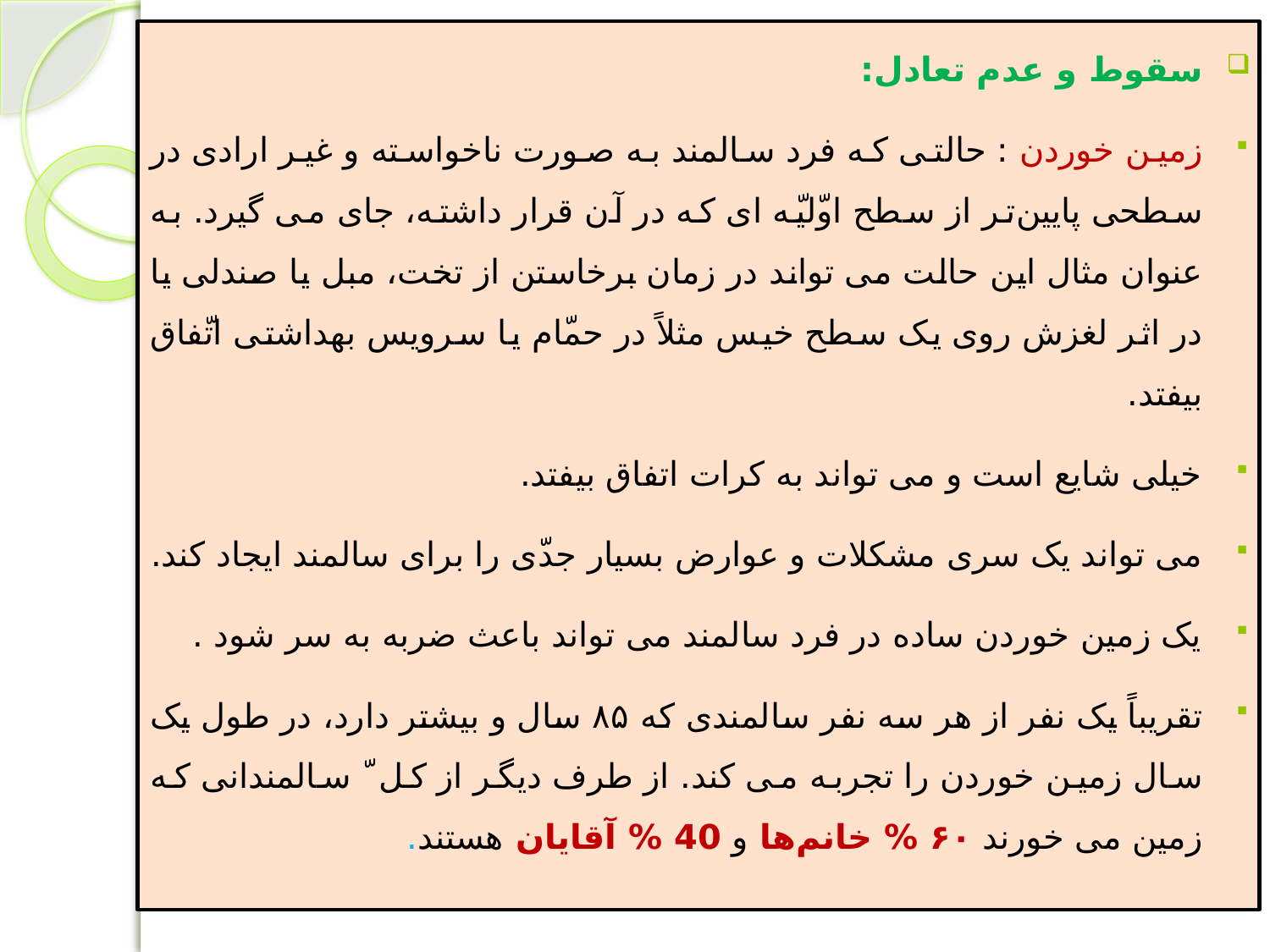

سقوط و عدم تعادل:
زمین خوردن : حالتی که فرد سالمند به صورت ناخواسته و غیر ارادی در سطحی پایین‌تر از سطح اوّلیّه ای که در آن قرار داشته، جای می گیرد. به عنوان مثال این حالت می تواند در زمان برخاستن از تخت، مبل یا صندلی یا در اثر لغزش روی یک سطح خیس مثلاً در حمّام یا سرویس بهداشتی اتّفاق بیفتد.
خیلی شایع است و می تواند به کرات اتفاق بیفتد.
می تواند یک سری مشکلات و عوارض بسیار جدّی را برای سالمند ایجاد کند.
یک زمین خوردن ساده در فرد سالمند می تواند باعث ضربه به سر شود .
تقریباً یک نفر از هر سه نفر سالمندی که ۸۵ سال و بیشتر دارد، در طول یک سال زمین خوردن را تجربه می کند. از طرف دیگر از کل ّ سالمندانی که زمین می خورند ۶۰ % خانم‌ها و 40 % آقایان هستند.